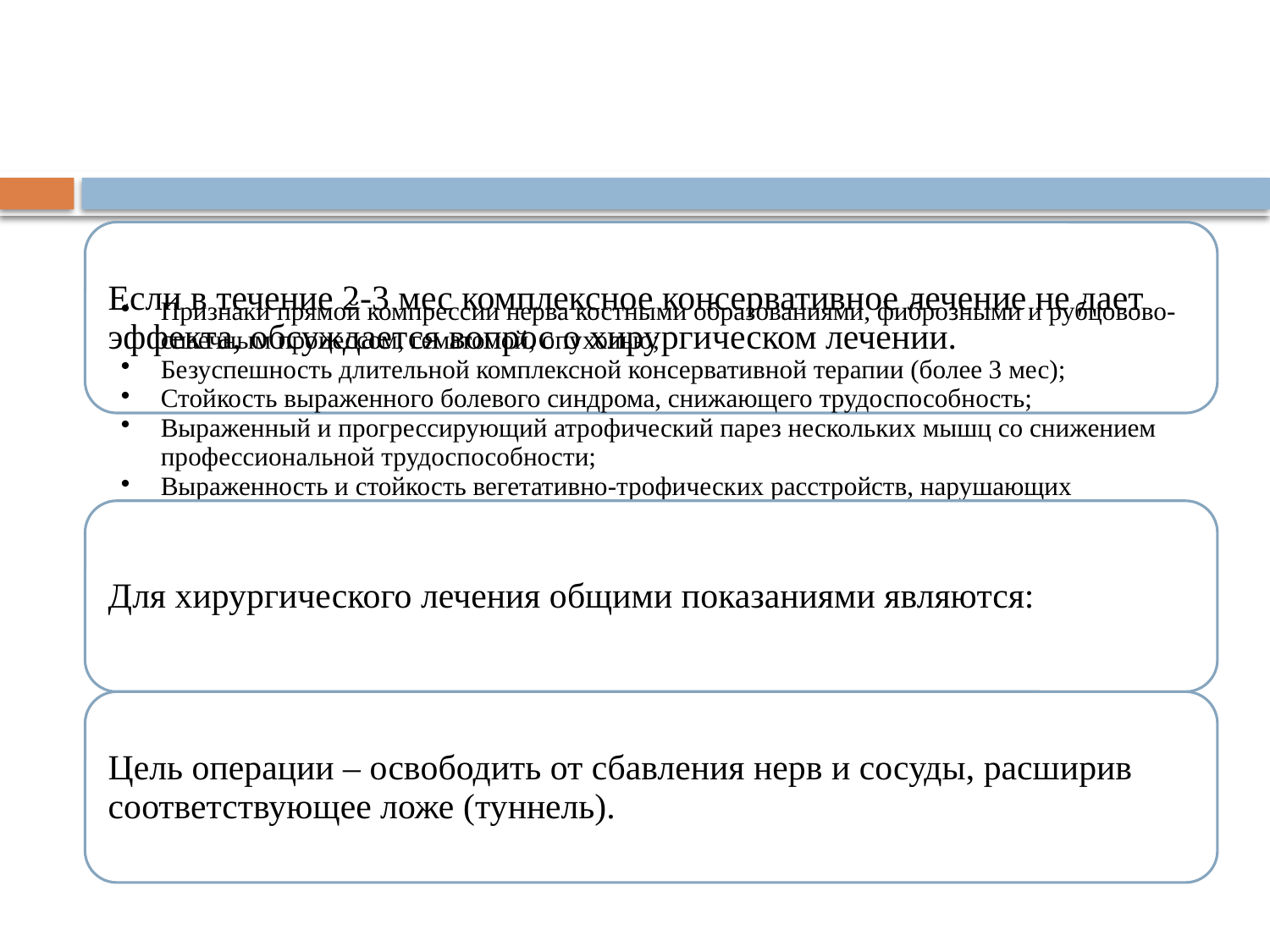

Безуспешность длительной комплексной консервативной терапии (более 3 мес);
Стойкость выраженного болевого синдрома, снижающего трудоспособность;
Выраженный и прогрессирующий атрофический парез нескольких мышц со снижением профессиональной трудоспособности;
Выраженность и стойкость вегетативно-трофических расстройств, нарушающих  трудоспособность больного;
Цель операции – освободить от сбавления нерв и сосуды, расширив соответствующее ложе (туннель).